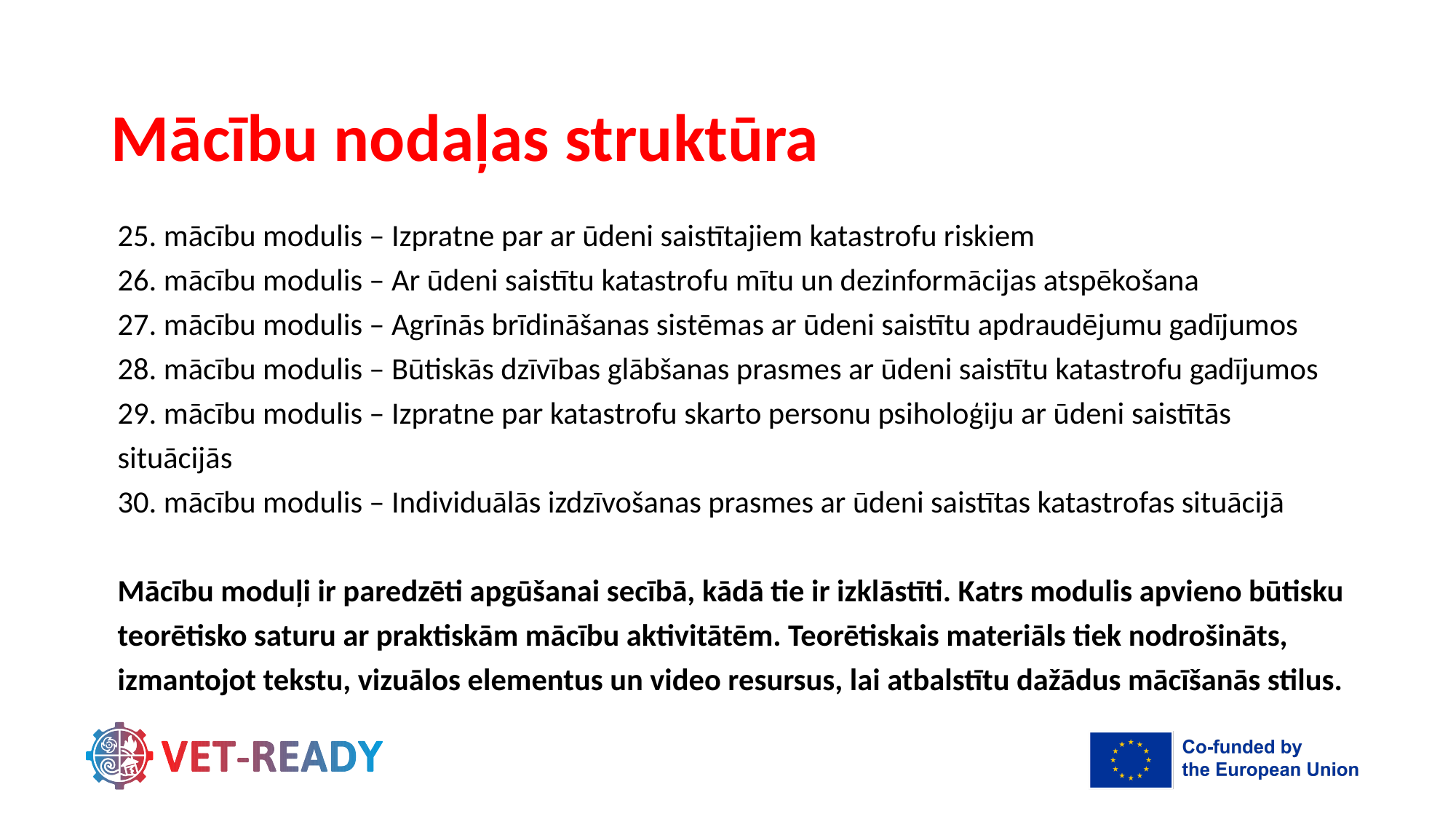

# Mācību nodaļas struktūra
25. mācību modulis – Izpratne par ar ūdeni saistītajiem katastrofu riskiem
26. mācību modulis – Ar ūdeni saistītu katastrofu mītu un dezinformācijas atspēkošana
27. mācību modulis – Agrīnās brīdināšanas sistēmas ar ūdeni saistītu apdraudējumu gadījumos
28. mācību modulis – Būtiskās dzīvības glābšanas prasmes ar ūdeni saistītu katastrofu gadījumos
29. mācību modulis – Izpratne par katastrofu skarto personu psiholoģiju ar ūdeni saistītās situācijās
30. mācību modulis – Individuālās izdzīvošanas prasmes ar ūdeni saistītas katastrofas situācijā

Mācību moduļi ir paredzēti apgūšanai secībā, kādā tie ir izklāstīti. Katrs modulis apvieno būtisku teorētisko saturu ar praktiskām mācību aktivitātēm. Teorētiskais materiāls tiek nodrošināts, izmantojot tekstu, vizuālos elementus un video resursus, lai atbalstītu dažādus mācīšanās stilus.